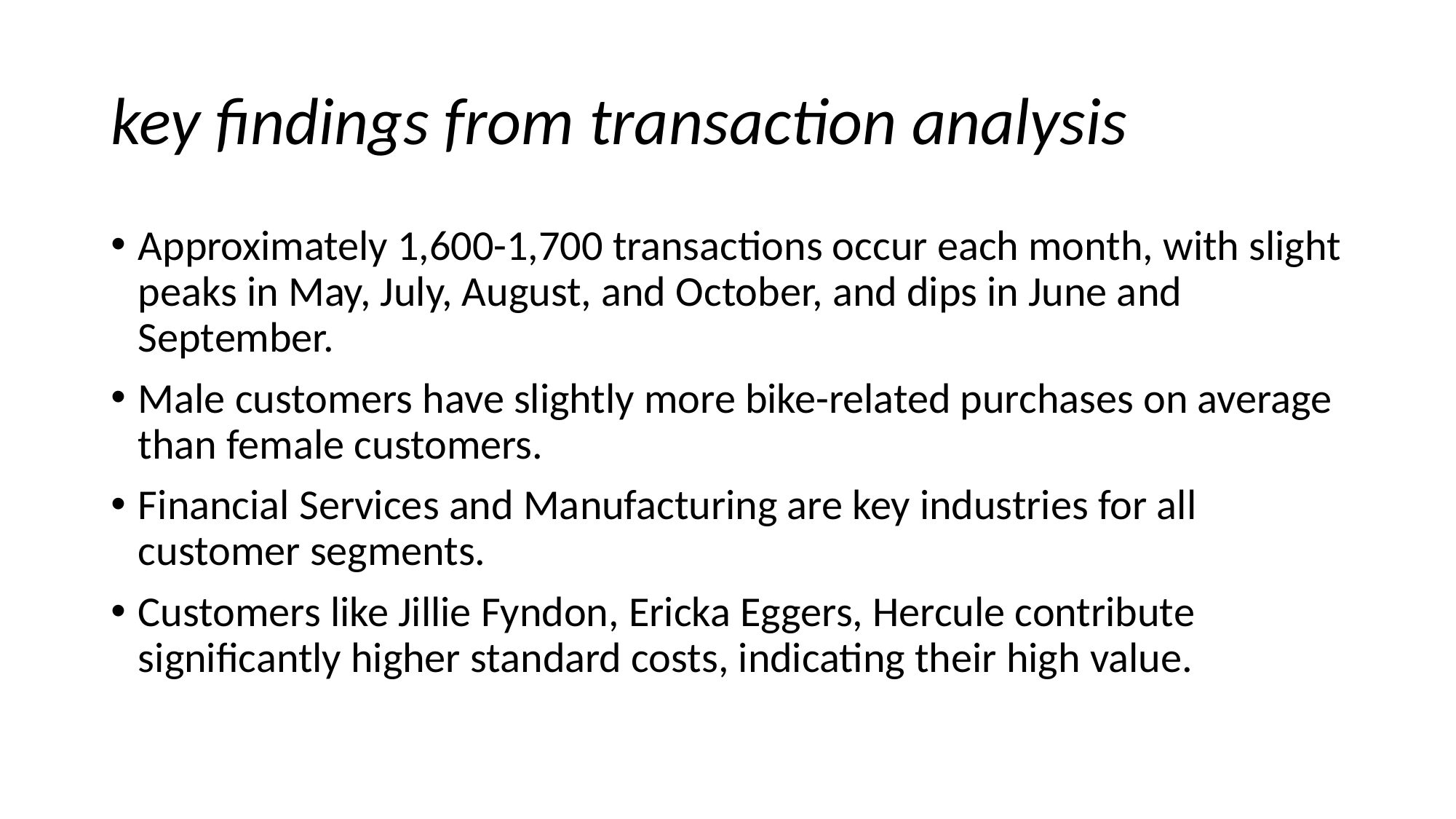

# key findings from transaction analysis
Approximately 1,600-1,700 transactions occur each month, with slight peaks in May, July, August, and October, and dips in June and September.
Male customers have slightly more bike-related purchases on average than female customers.
Financial Services and Manufacturing are key industries for all customer segments.
Customers like Jillie Fyndon, Ericka Eggers, Hercule contribute significantly higher standard costs, indicating their high value.